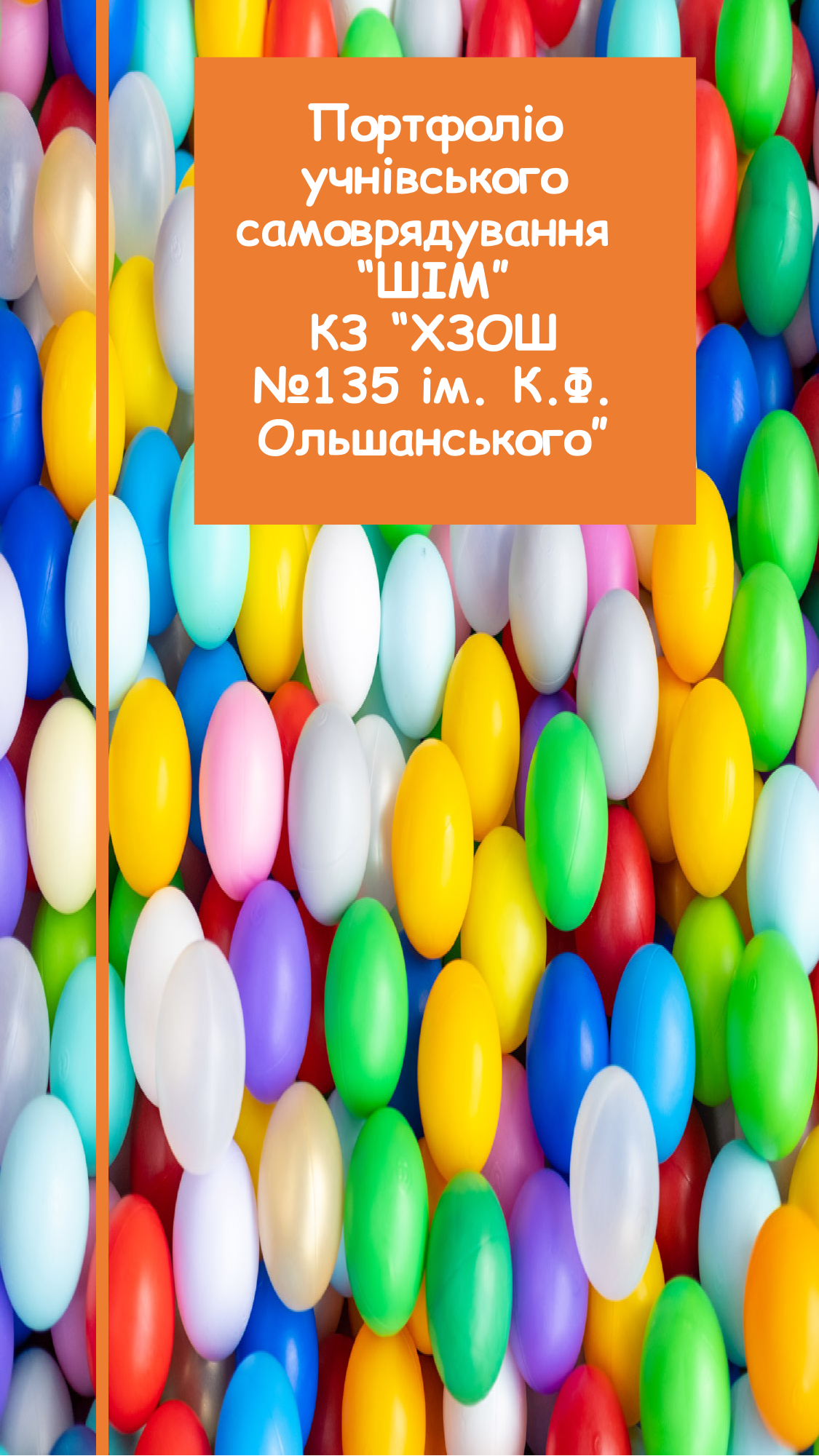

# Портфоліо учнівського самоврядування  “ШІМ” КЗ “ХЗОШ №135 ім. К.Ф. Ольшанського”